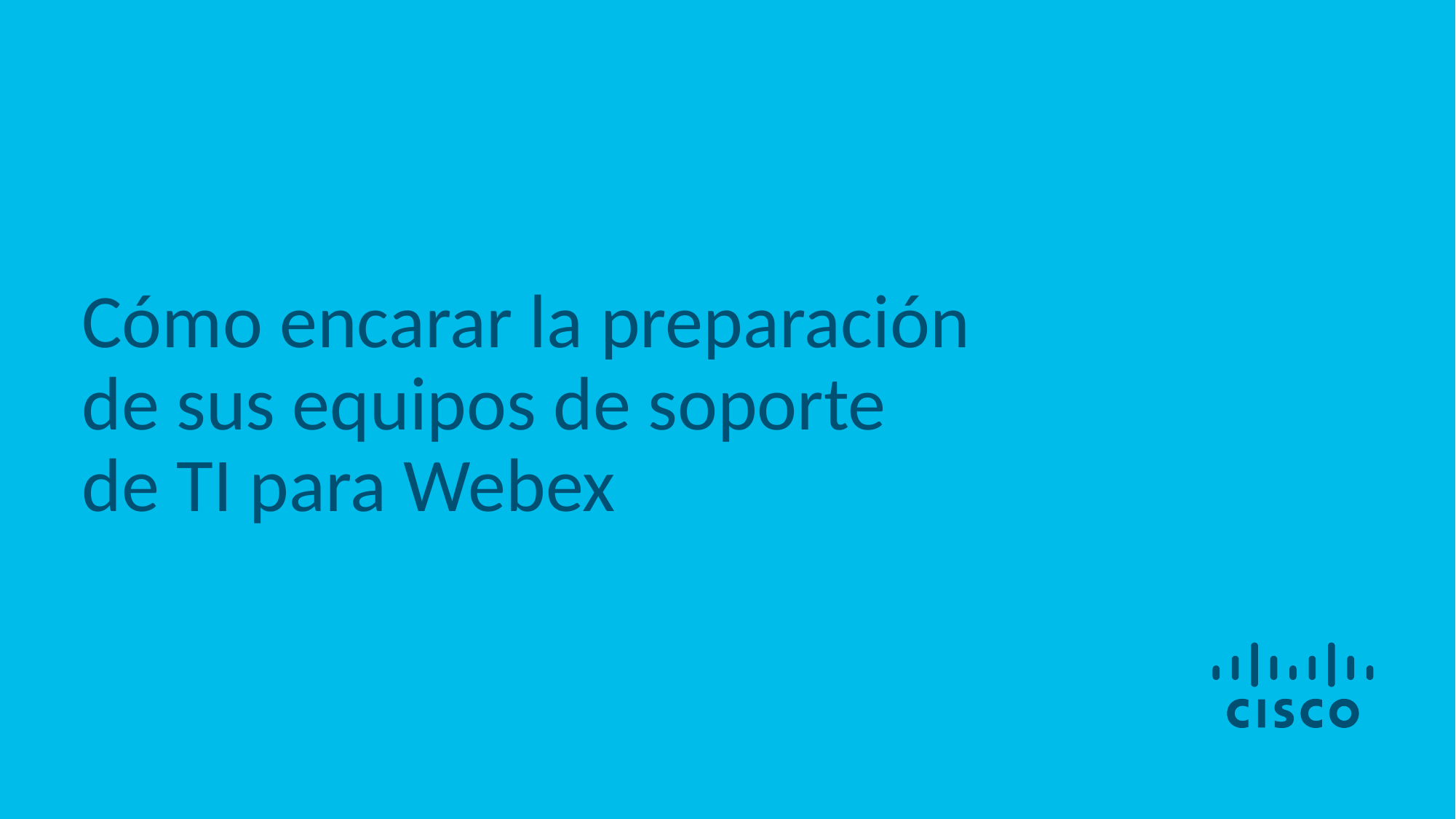

Cómo encarar la preparación de sus equipos de soporte
de TI para Webex